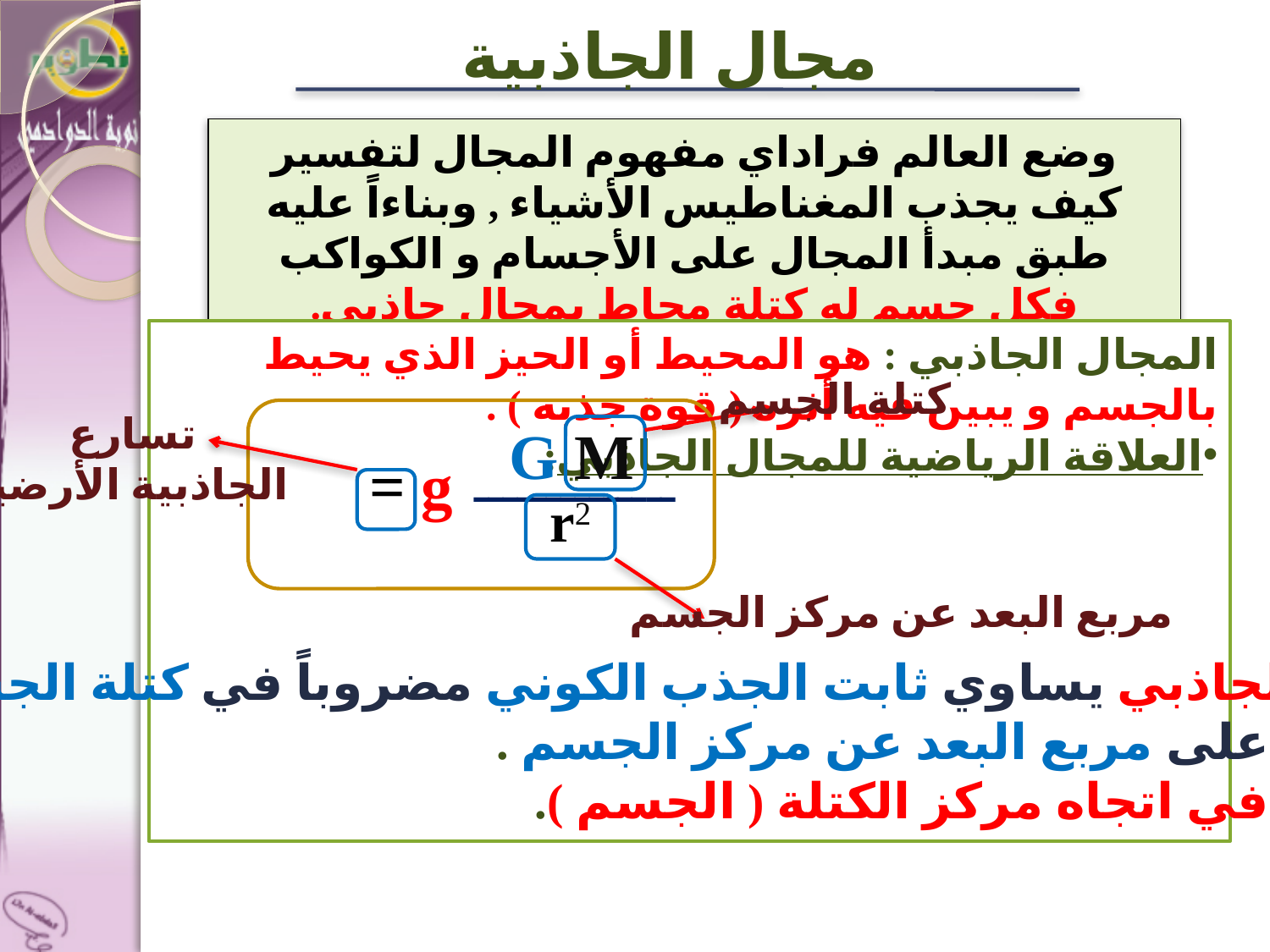

مجال الجاذبية
وضع العالم فراداي مفهوم المجال لتفسير كيف يجذب المغناطيس الأشياء , وبناءاً عليه طبق مبدأ المجال على الأجسام و الكواكب
فكل جسم له كتلة محاط بمجال جاذبي.
المجال الجاذبي : هو المحيط أو الحيز الذي يحيط بالجسم و يبين فيه أثره ( قوة جذبه ) .
العلاقة الرياضية للمجال الجاذبي:

كتلة الجسم

تسارع
 الجاذبية الأرضية

G M
g =
ــــــــــــــ
r2

مربع البعد عن مركز الجسم
المجال الجاذبي يساوي ثابت الجذب الكوني مضروباً في كتلة الجسم ,
مقسوماً على مربع البعد عن مركز الجسم .
 واتجاهه في اتجاه مركز الكتلة ( الجسم ).